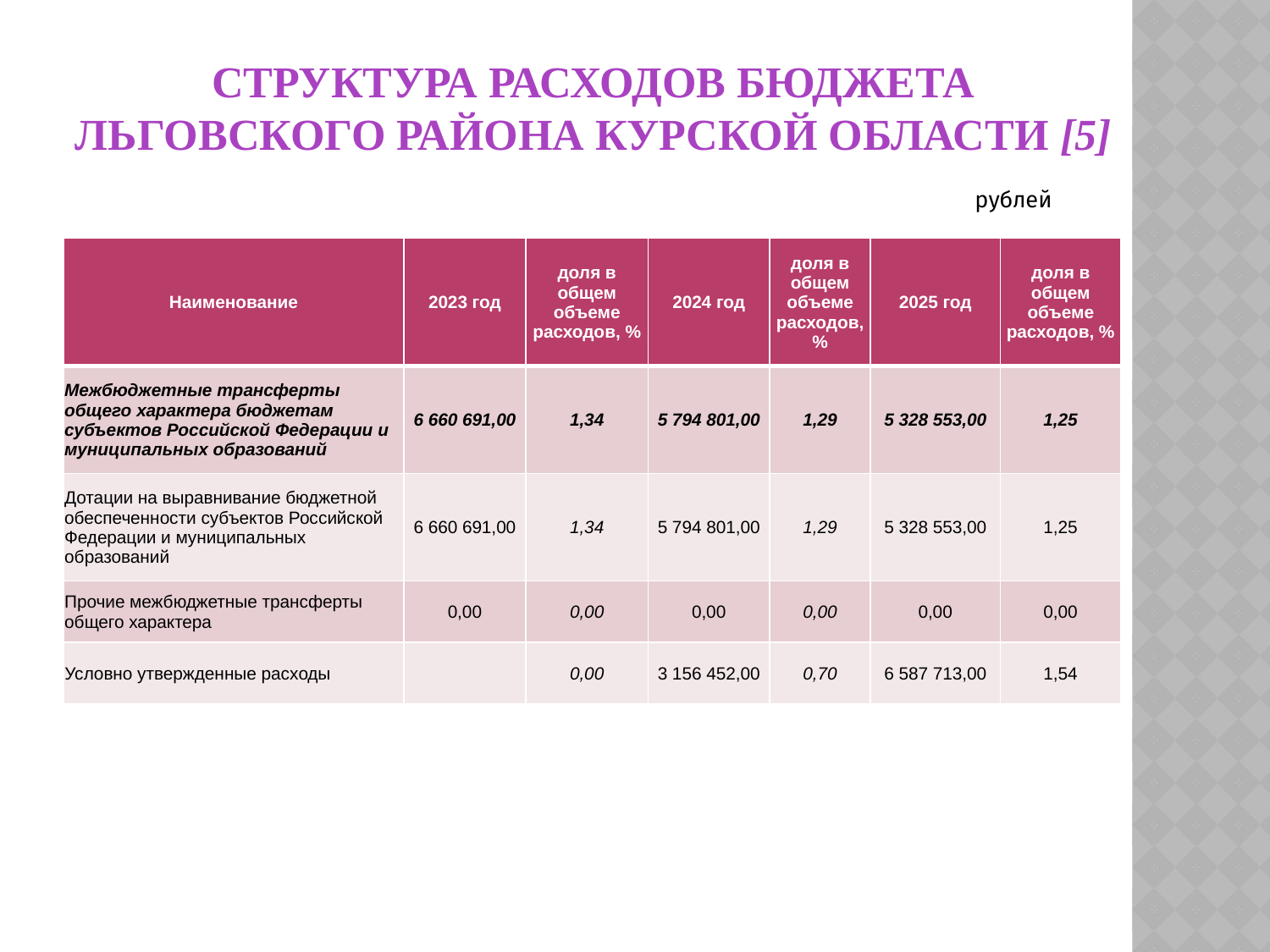

# СТРУКТУРА РАСХОДОВ БЮДЖЕТА ЛЬГОВСКОГО РАЙОНА КУРСКОЙ ОБЛАСТИ [5]
рублей
| Наименование | 2023 год | доля в общем объеме расходов, % | 2024 год | доля в общем объеме расходов, % | 2025 год | доля в общем объеме расходов, % |
| --- | --- | --- | --- | --- | --- | --- |
| Межбюджетные трансферты общего характера бюджетам субъектов Российской Федерации и муниципальных образований | 6 660 691,00 | 1,34 | 5 794 801,00 | 1,29 | 5 328 553,00 | 1,25 |
| Дотации на выравнивание бюджетной обеспеченности субъектов Российской Федерации и муниципальных образований | 6 660 691,00 | 1,34 | 5 794 801,00 | 1,29 | 5 328 553,00 | 1,25 |
| Прочие межбюджетные трансферты общего характера | 0,00 | 0,00 | 0,00 | 0,00 | 0,00 | 0,00 |
| Условно утвержденные расходы |  | 0,00 | 3 156 452,00 | 0,70 | 6 587 713,00 | 1,54 |